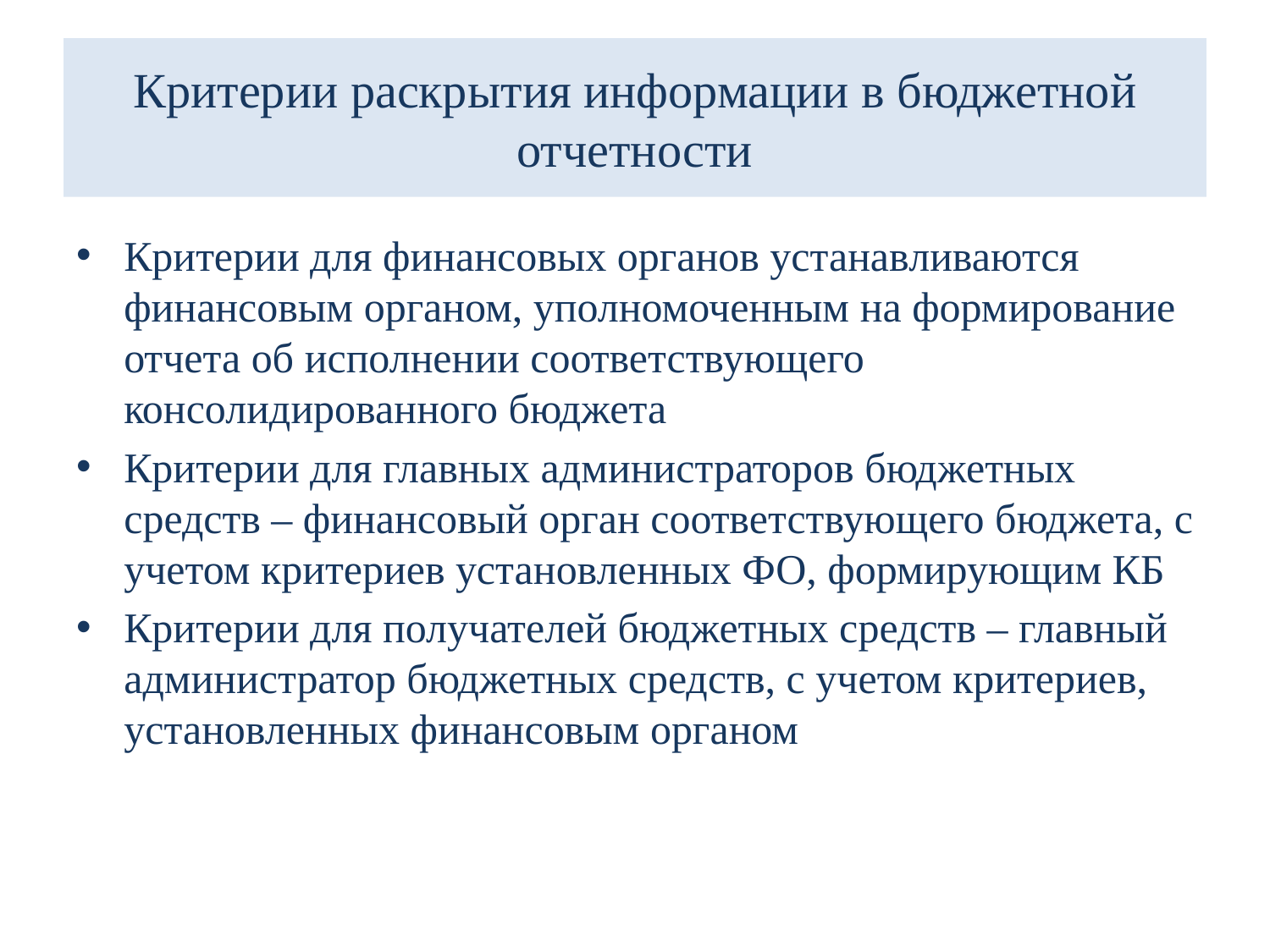

# Критерии раскрытия информации в бюджетной отчетности
Критерии для финансовых органов устанавливаются финансовым органом, уполномоченным на формирование отчета об исполнении соответствующего консолидированного бюджета
Критерии для главных администраторов бюджетных средств – финансовый орган соответствующего бюджета, с учетом критериев установленных ФО, формирующим КБ
Критерии для получателей бюджетных средств – главный администратор бюджетных средств, с учетом критериев, установленных финансовым органом